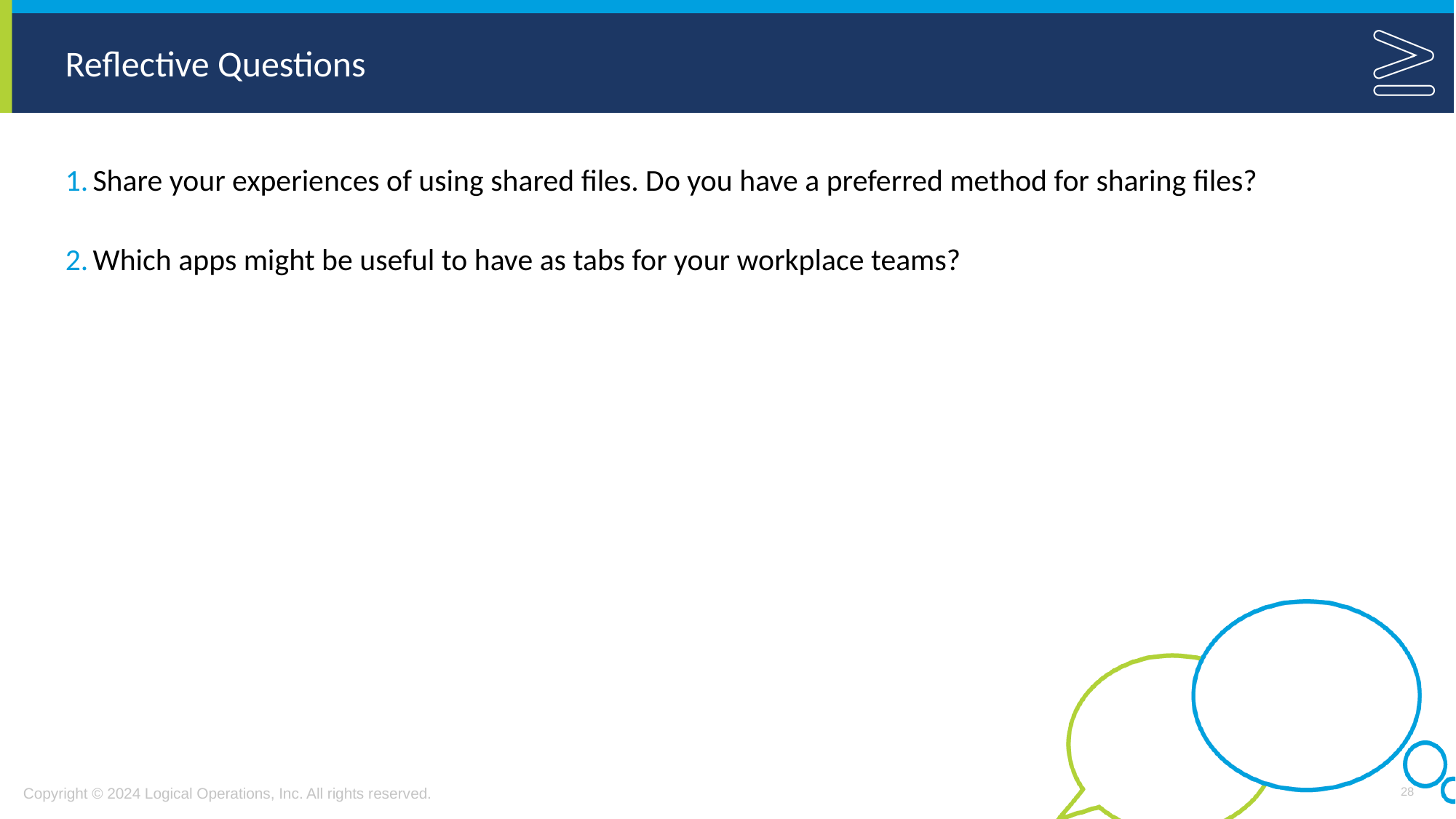

Share your experiences of using shared files. Do you have a preferred method for sharing files?
Which apps might be useful to have as tabs for your workplace teams?
28